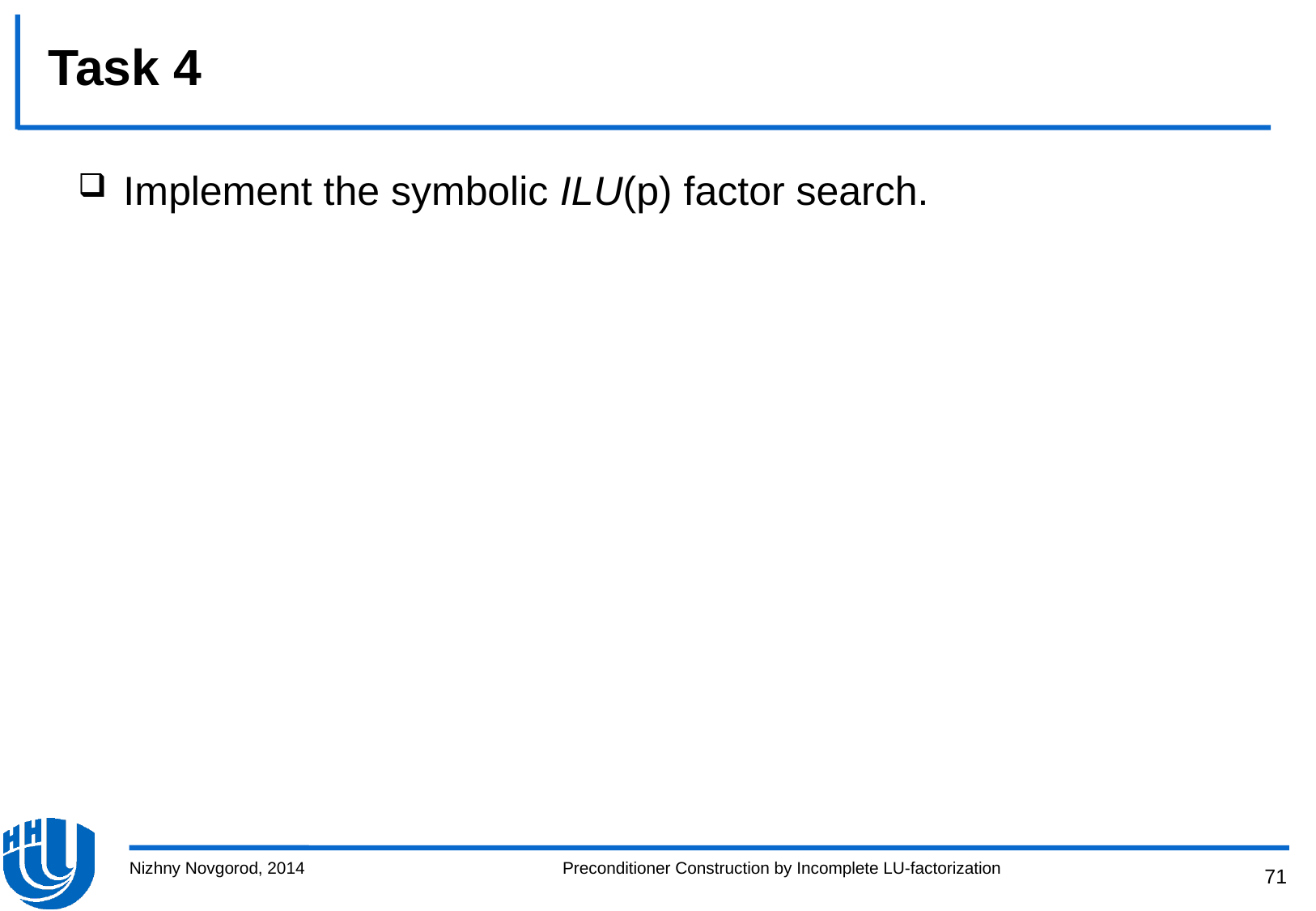

# Task 4
Implement the symbolic ILU(p) factor search.
Nizhny Novgorod, 2014
Preconditioner Construction by Incomplete LU-factorization